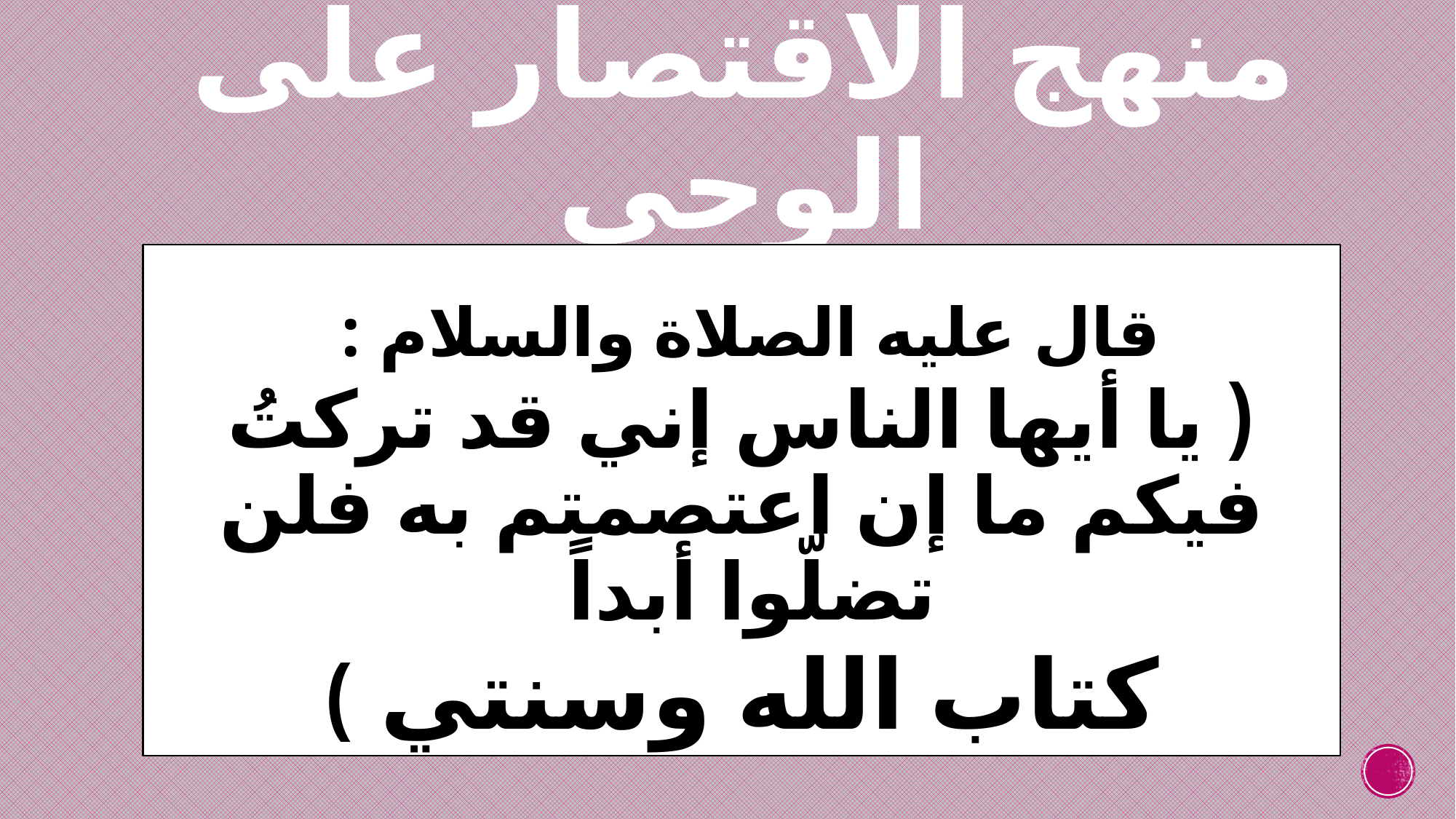

# منهج الاقتصار على الوحي

قال عليه الصلاة والسلام :
( يا أيها الناس إني قد تركتُ فيكم ما إن اعتصمتم به فلن تضلّوا أبداً
كتاب الله وسنتي )